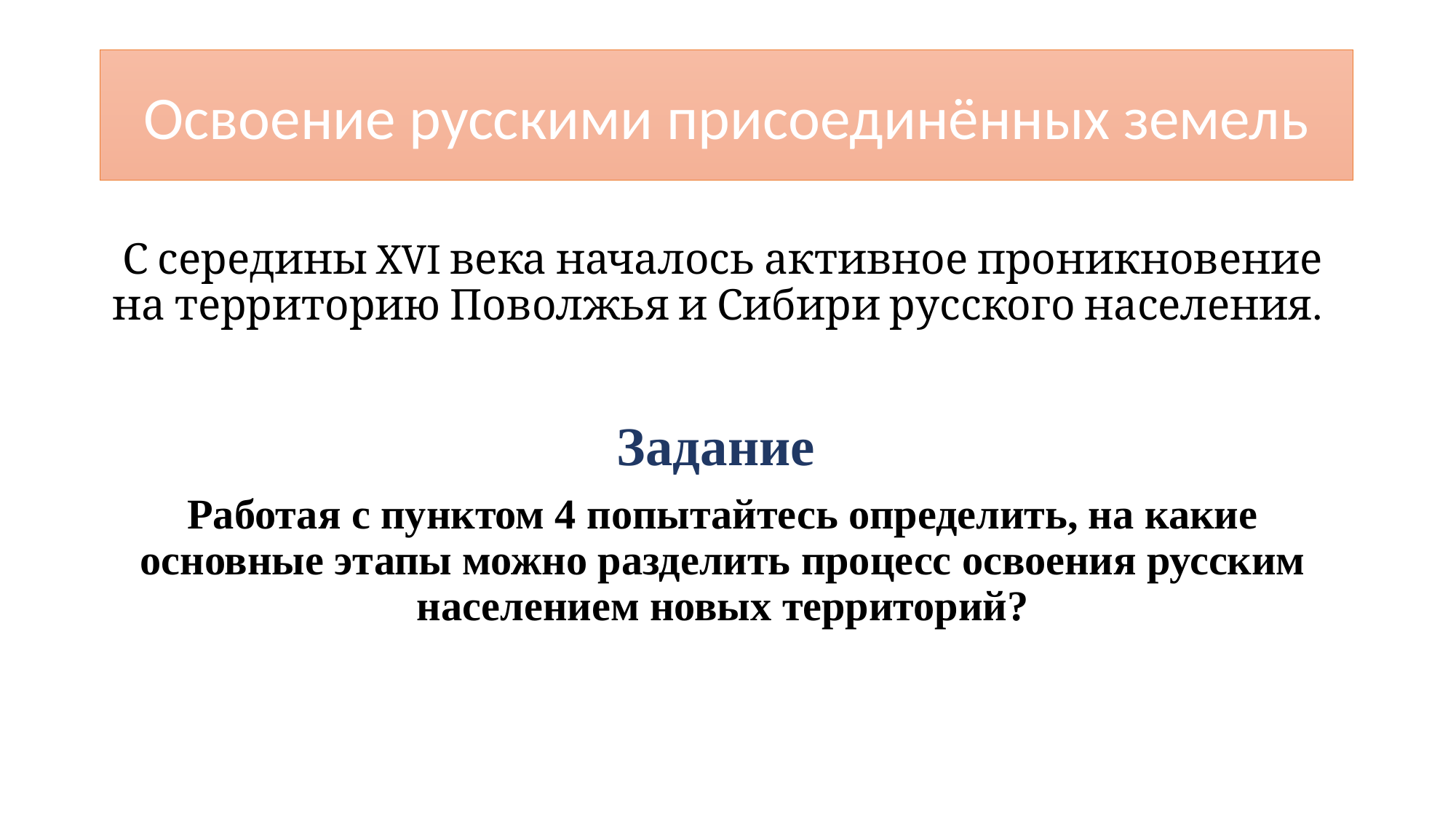

#
Освоение русскими присоединённых земель
С середины XVI века началось активное проникновение на территорию Поволжья и Сибири русского населения.

Задание
Работая с пунктом 4 попытайтесь определить, на какие основные этапы можно разделить процесс освоения русским населением новых территорий?